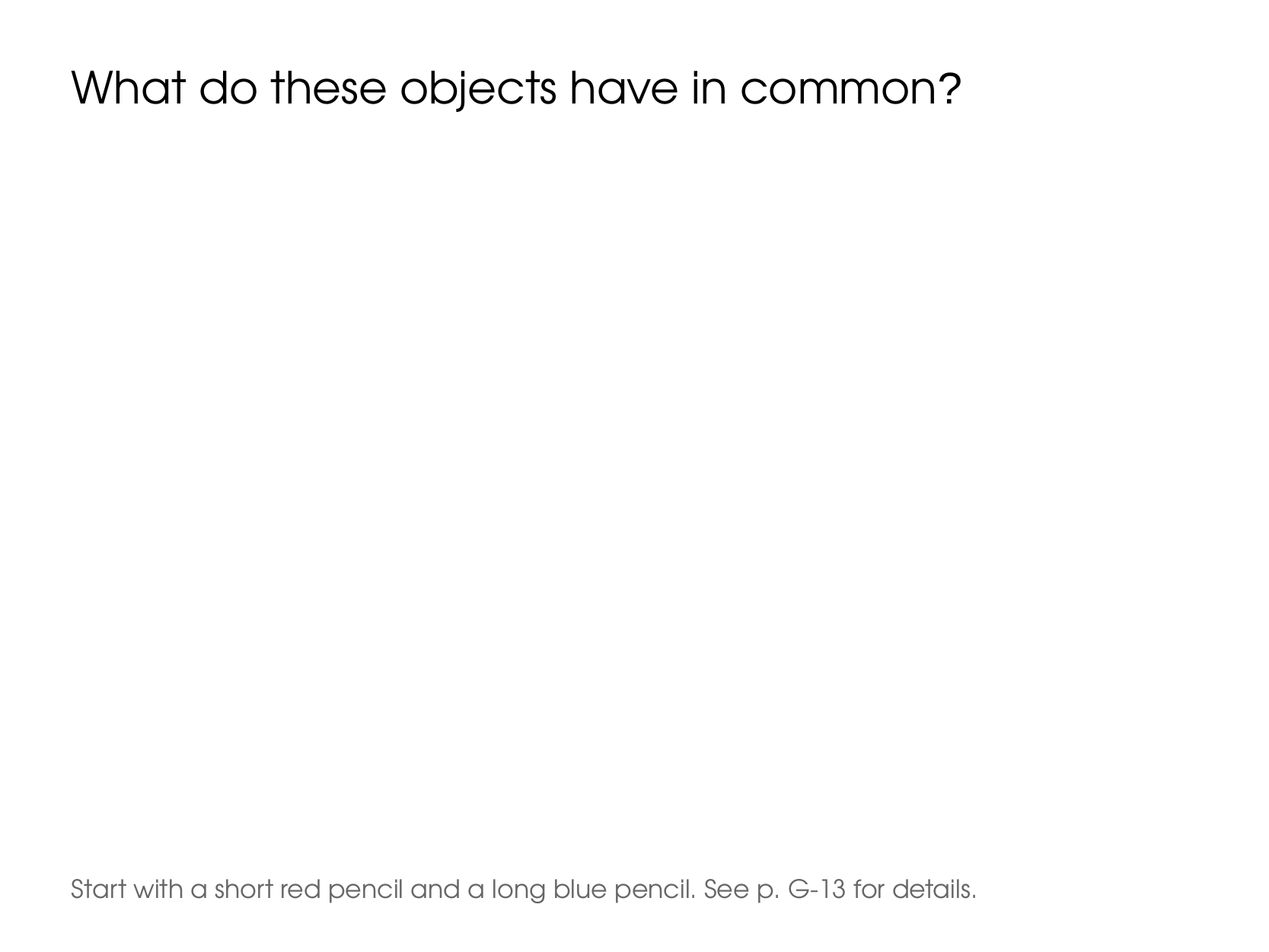

What do these objects have in common?
Start with a short red pencil and a long blue pencil. See p. G-13 for details.